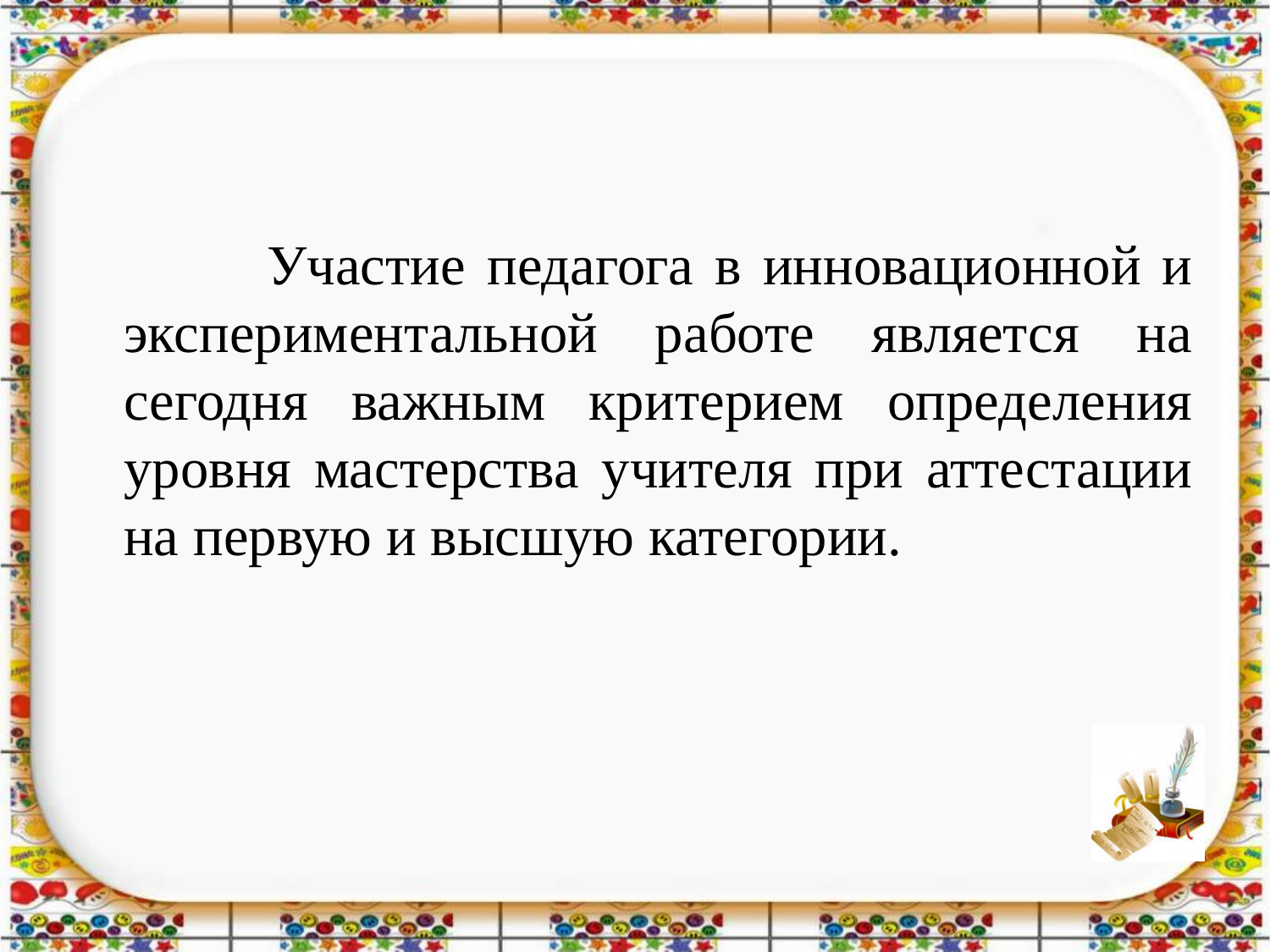

#
         Участие педагога в инновационной и экспериментальной работе является на сегодня важным критерием определения уровня мастерства учителя при аттестации на первую и высшую категории.